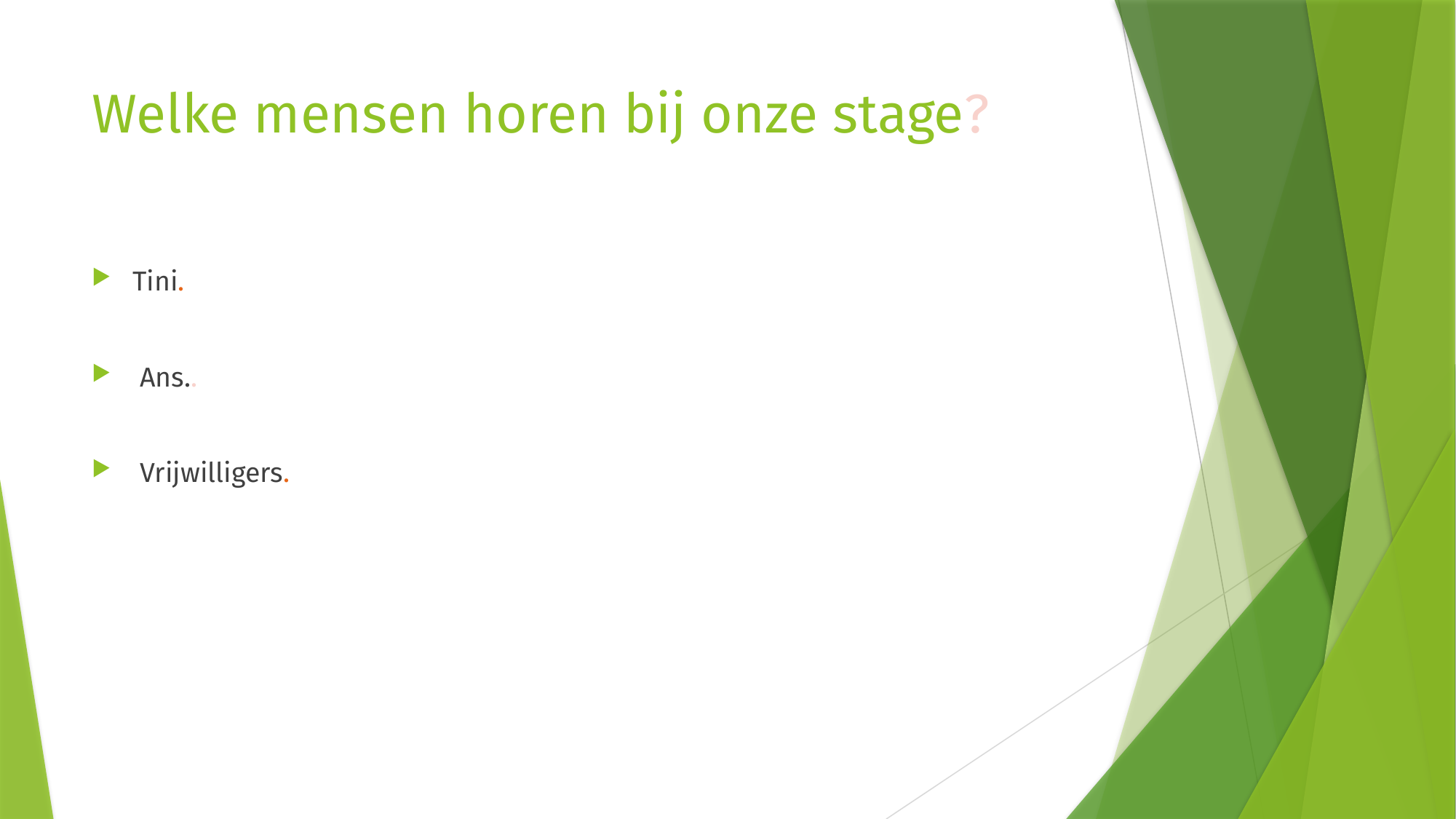

# Welke mensen horen bij onze stage?
Tini.

 Ans..

 Vrijwilligers.